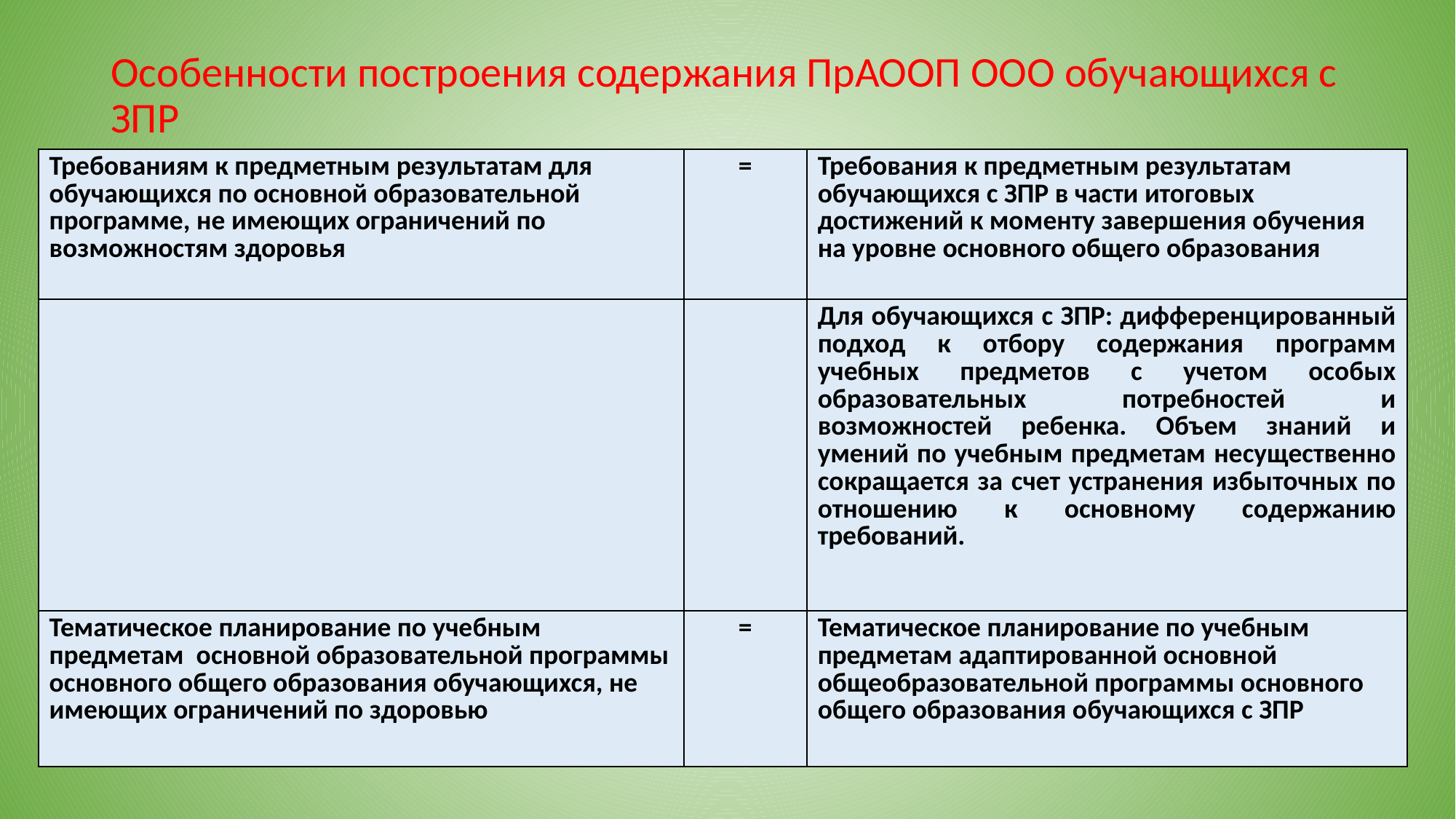

# Особенности построения содержания ПрАООП ООО обучающихся с ЗПР
| Требованиям к предметным результатам для обучающихся по основной образовательной программе, не имеющих ограничений по возможностям здоровья | = | Требования к предметным результатам обучающихся с ЗПР в части итоговых достижений к моменту завершения обучения на уровне основного общего образования |
| --- | --- | --- |
|  |  | Для обучающихся с ЗПР: дифференцированный подход к отбору содержания программ учебных предметов с учетом особых образовательных потребностей и возможностей ребенка. Объем знаний и умений по учебным предметам несущественно сокращается за счет устранения избыточных по отношению к основному содержанию требований. |
| Тематическое планирование по учебным предметам основной образовательной программы основного общего образования обучающихся, не имеющих ограничений по здоровью | = | Тематическое планирование по учебным предметам адаптированной основной общеобразовательной программы основного общего образования обучающихся с ЗПР |